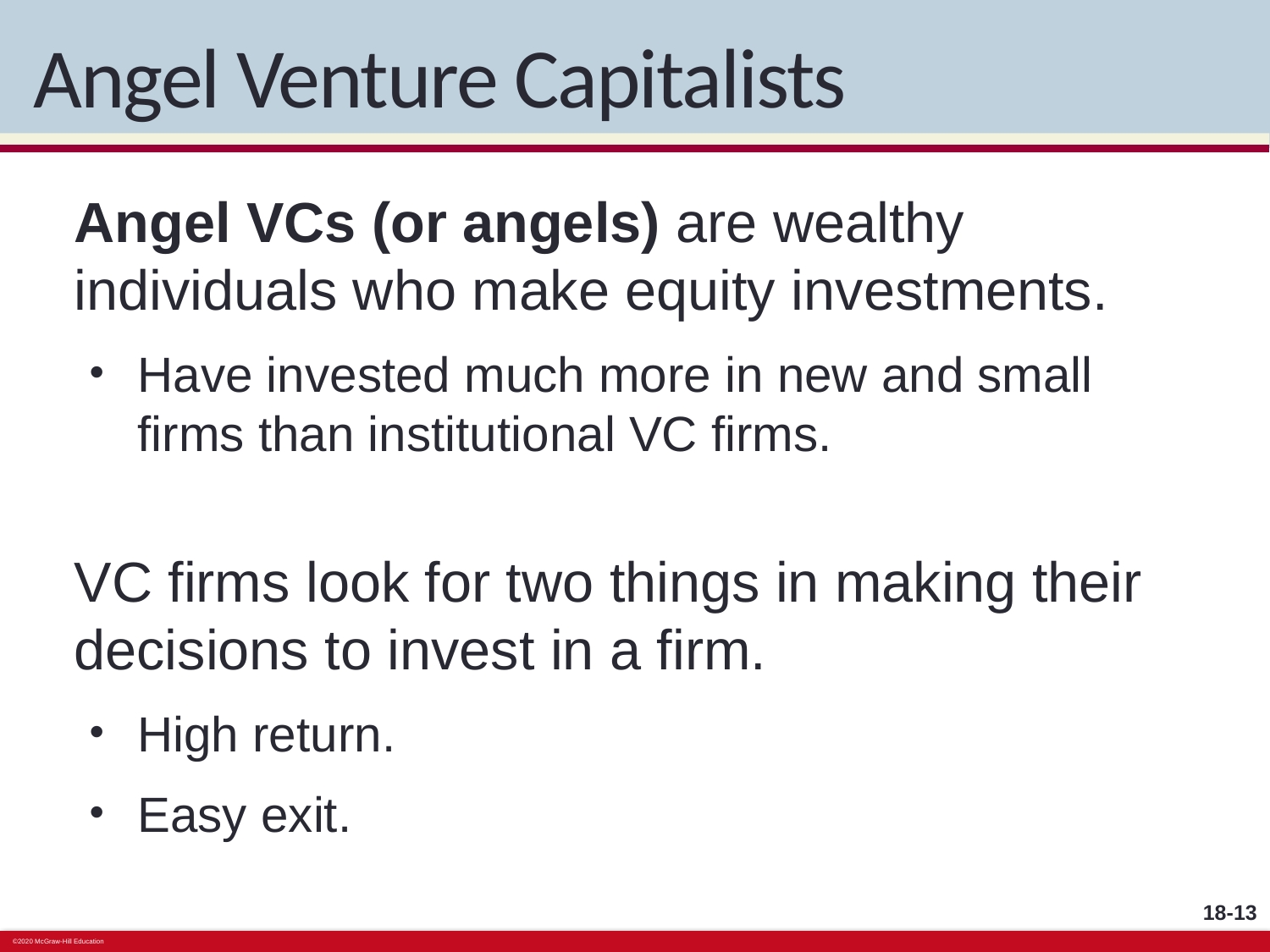

# Angel Venture Capitalists
Angel VCs (or angels) are wealthy individuals who make equity investments.
Have invested much more in new and small firms than institutional VC firms.
VC firms look for two things in making their decisions to invest in a firm.
High return.
Easy exit.